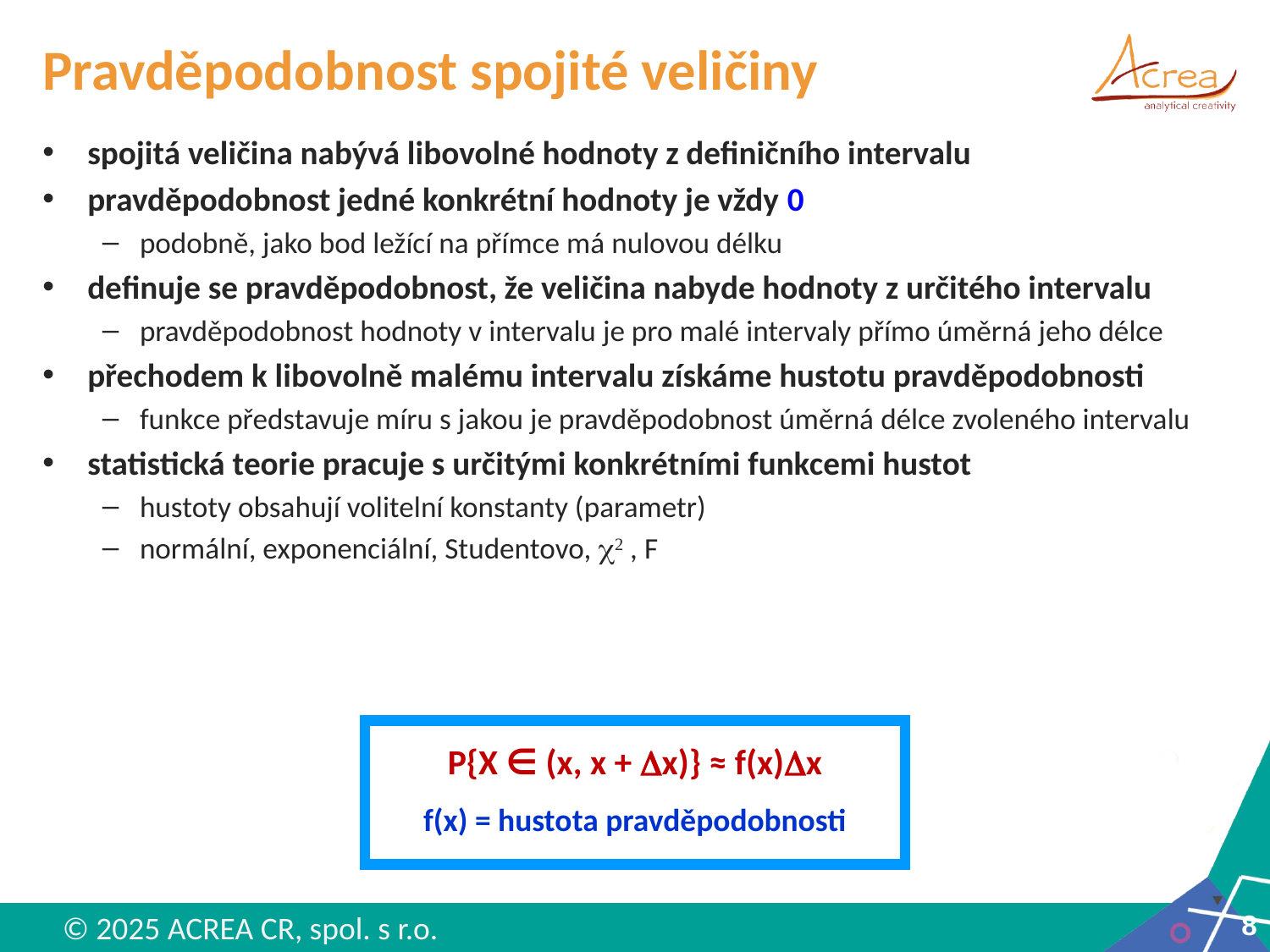

# Pravděpodobnost spojité veličiny
spojitá veličina nabývá libovolné hodnoty z definičního intervalu
pravděpodobnost jedné konkrétní hodnoty je vždy 0
podobně, jako bod ležící na přímce má nulovou délku
definuje se pravděpodobnost, že veličina nabyde hodnoty z určitého intervalu
pravděpodobnost hodnoty v intervalu je pro malé intervaly přímo úměrná jeho délce
přechodem k libovolně malému intervalu získáme hustotu pravděpodobnosti
funkce představuje míru s jakou je pravděpodobnost úměrná délce zvoleného intervalu
statistická teorie pracuje s určitými konkrétními funkcemi hustot
hustoty obsahují volitelní konstanty (parametr)
normální, exponenciální, Studentovo, χ2 , F

P{X ∈ (x, x + Δx)} ≈ f(x)Δx
f(x) = hustota pravděpodobnosti
8